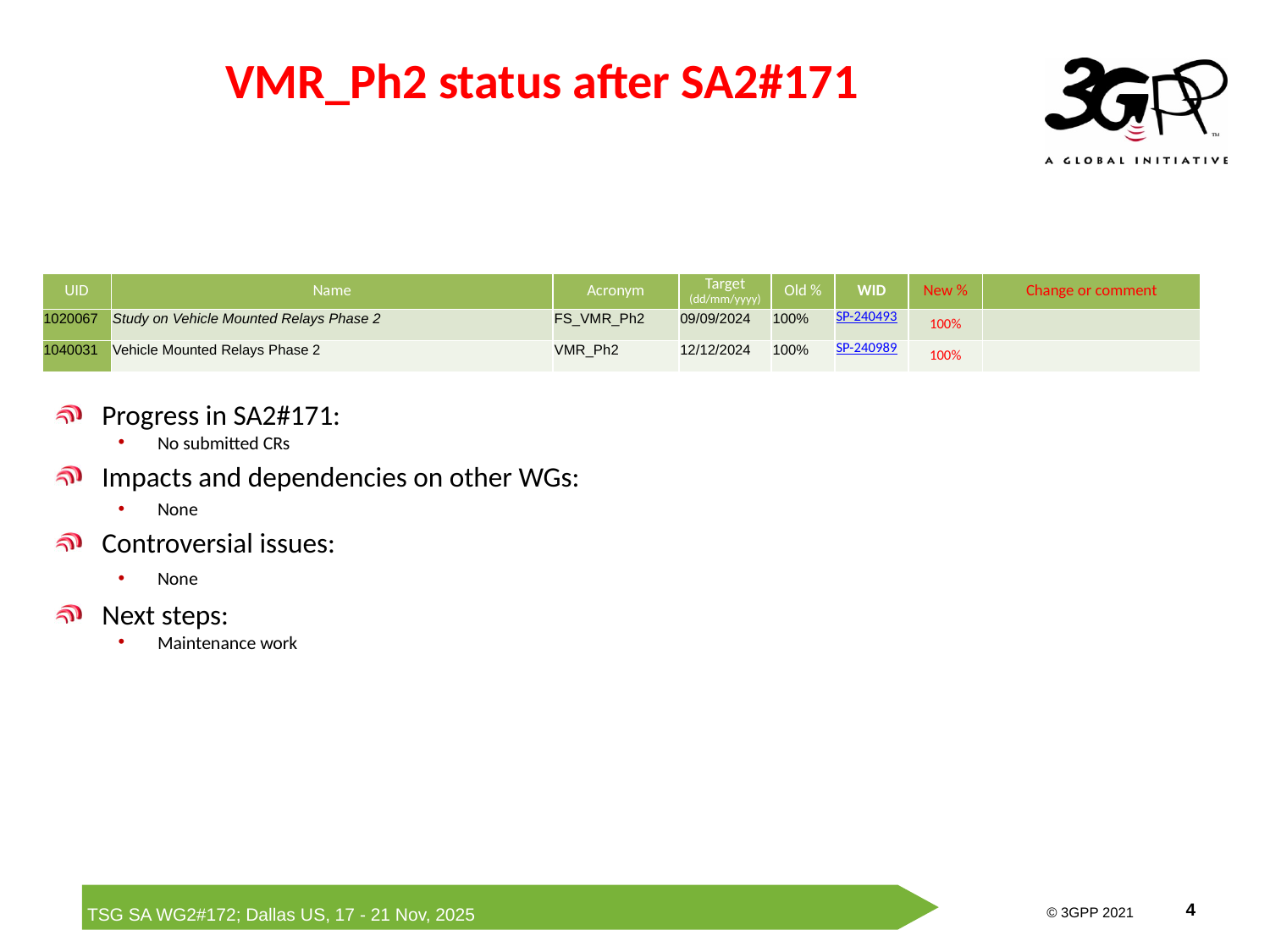

VMR_Ph2 status after SA2#171
| UID | Name | Acronym | Target (dd/mm/yyyy) | Old % | WID | New % | Change or comment |
| --- | --- | --- | --- | --- | --- | --- | --- |
| 1020067 | Study on Vehicle Mounted Relays Phase 2 | FS\_VMR\_Ph2 | 09/09/2024 | 100% | SP-240493 | 100% |  |
| 1040031 | Vehicle Mounted Relays Phase 2 | VMR\_Ph2 | 12/12/2024 | 100% | SP-240989 | 100% |  |
Progress in SA2#171:
No submitted CRs
Impacts and dependencies on other WGs:
None
Controversial issues:
None
Next steps:
Maintenance work